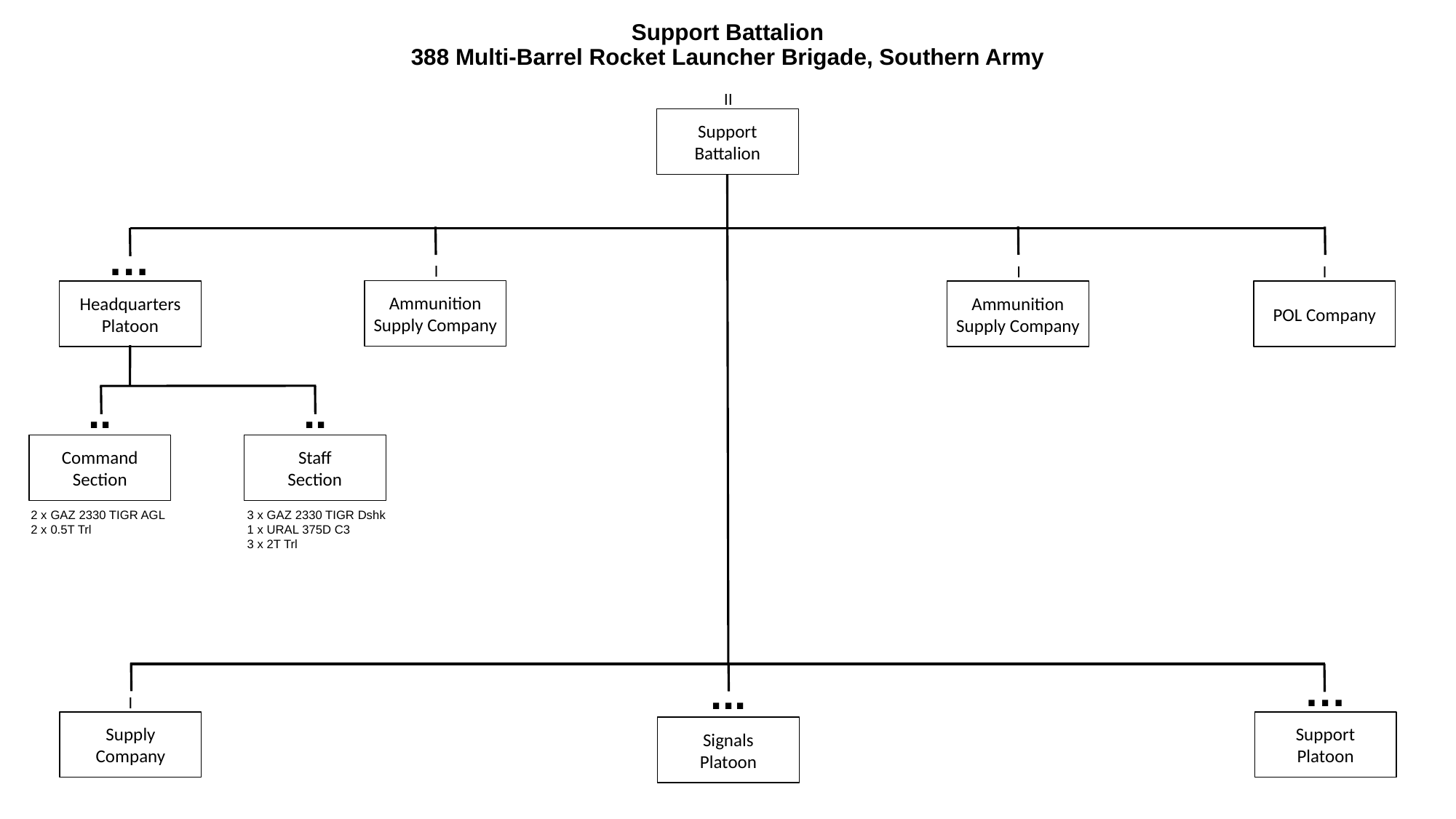

# Support Battalion 388 Multi-Barrel Rocket Launcher Brigade, Southern Army
II
Support
Battalion
…
I
I
I
Ammunition Supply Company
Headquarters
Platoon
Ammunition Supply Company
POL Company
..
..
Command
Section
Staff
Section
2 x GAZ 2330 TIGR AGL
2 x 0.5T Trl
3 x GAZ 2330 TIGR Dshk
1 x URAL 375D C3
3 x 2T Trl
…
...
I
Supply
Company
Support
Platoon
Signals
Platoon